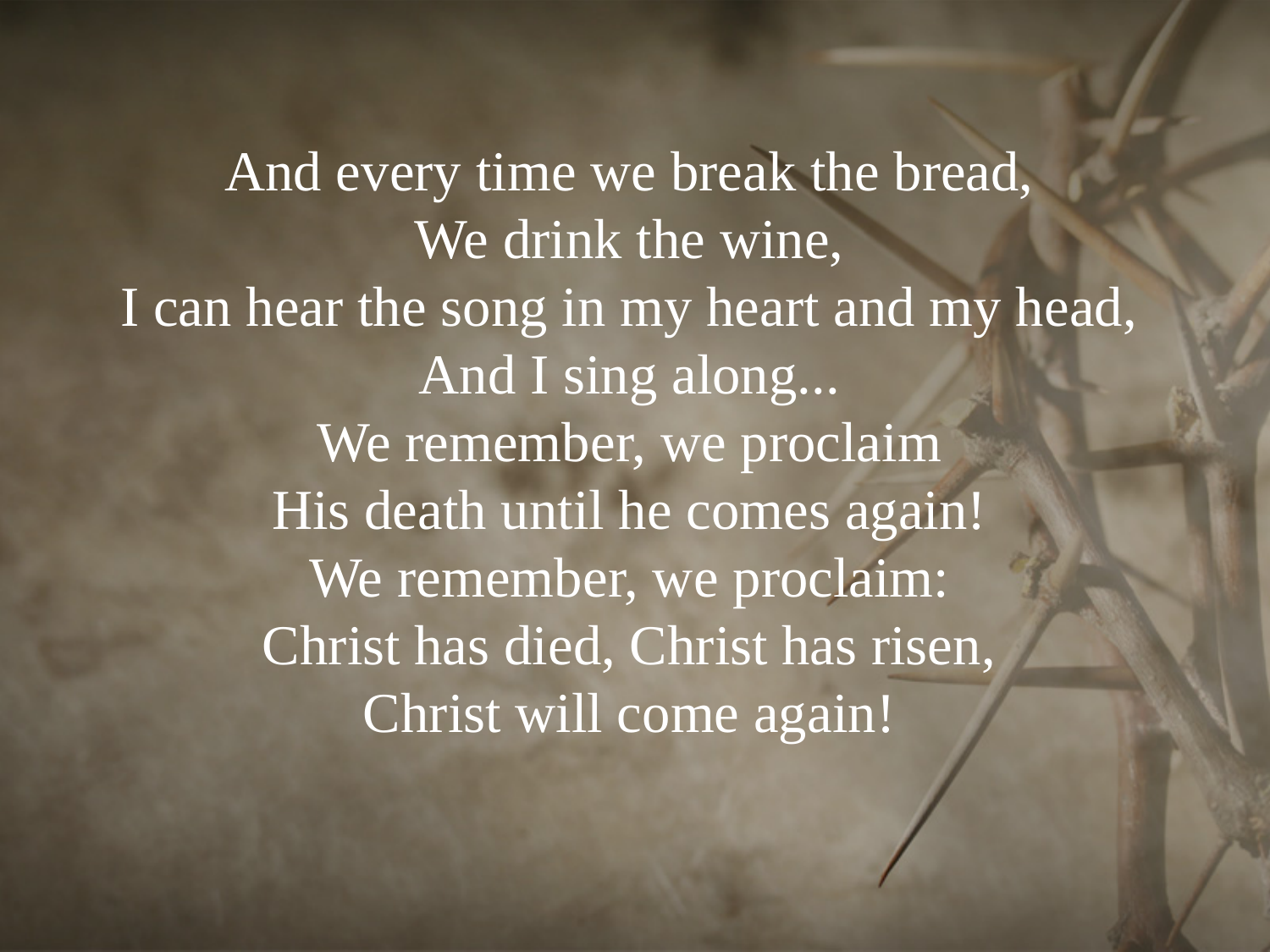

# And every time we break the bread, We drink the wine, I can hear the song in my heart and my head, And I sing along... We remember, we proclaim His death until he comes again! We remember, we proclaim: Christ has died, Christ has risen, Christ will come again!